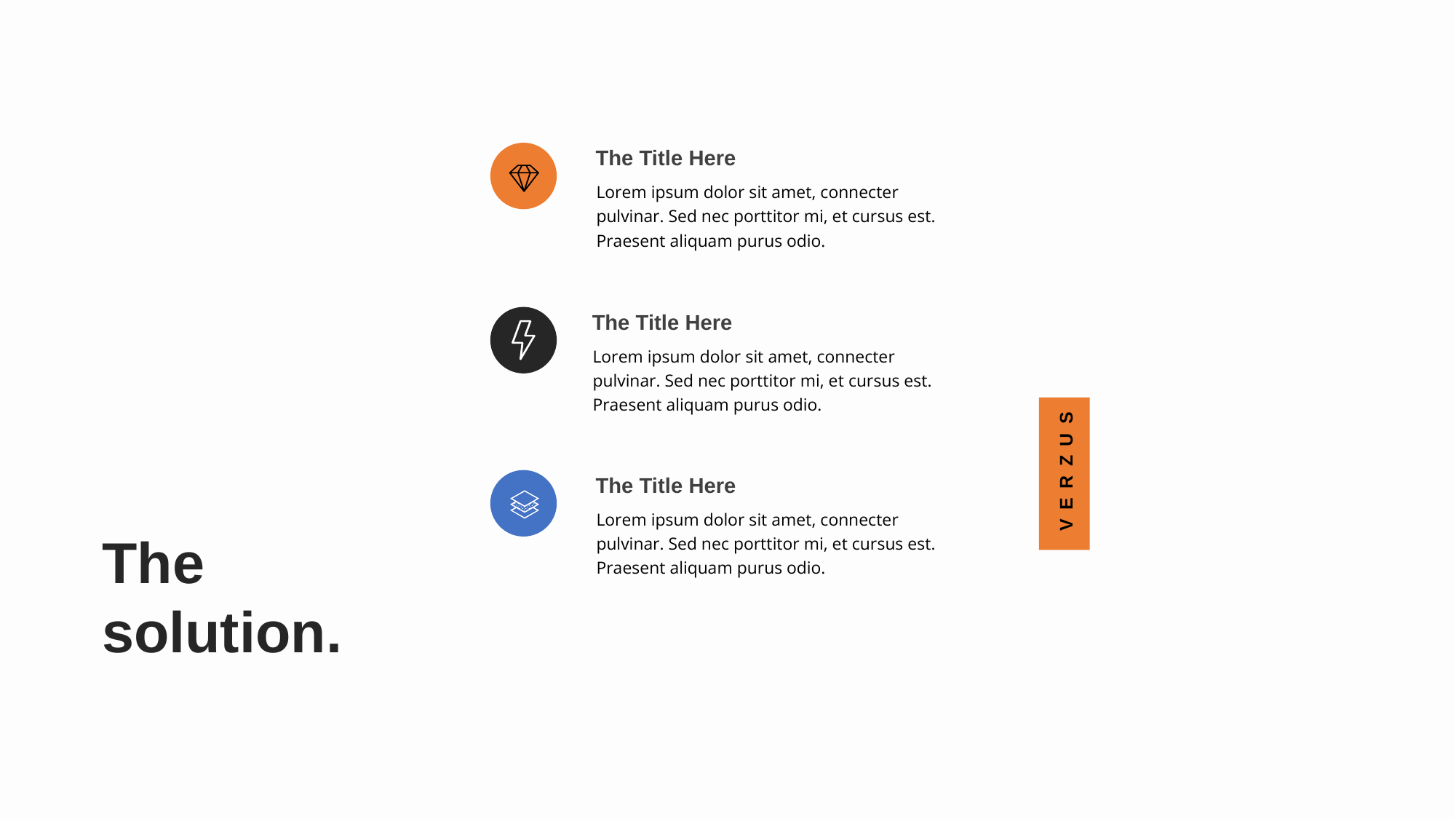

The Title Here

Lorem ipsum dolor sit amet, connecter pulvinar. Sed nec porttitor mi, et cursus est. Praesent aliquam purus odio.
The Title Here

Lorem ipsum dolor sit amet, connecter pulvinar. Sed nec porttitor mi, et cursus est. Praesent aliquam purus odio.

The Title Here
VERZUS

Lorem ipsum dolor sit amet, connecter pulvinar. Sed nec porttitor mi, et cursus est. Praesent aliquam purus odio.
The solution.